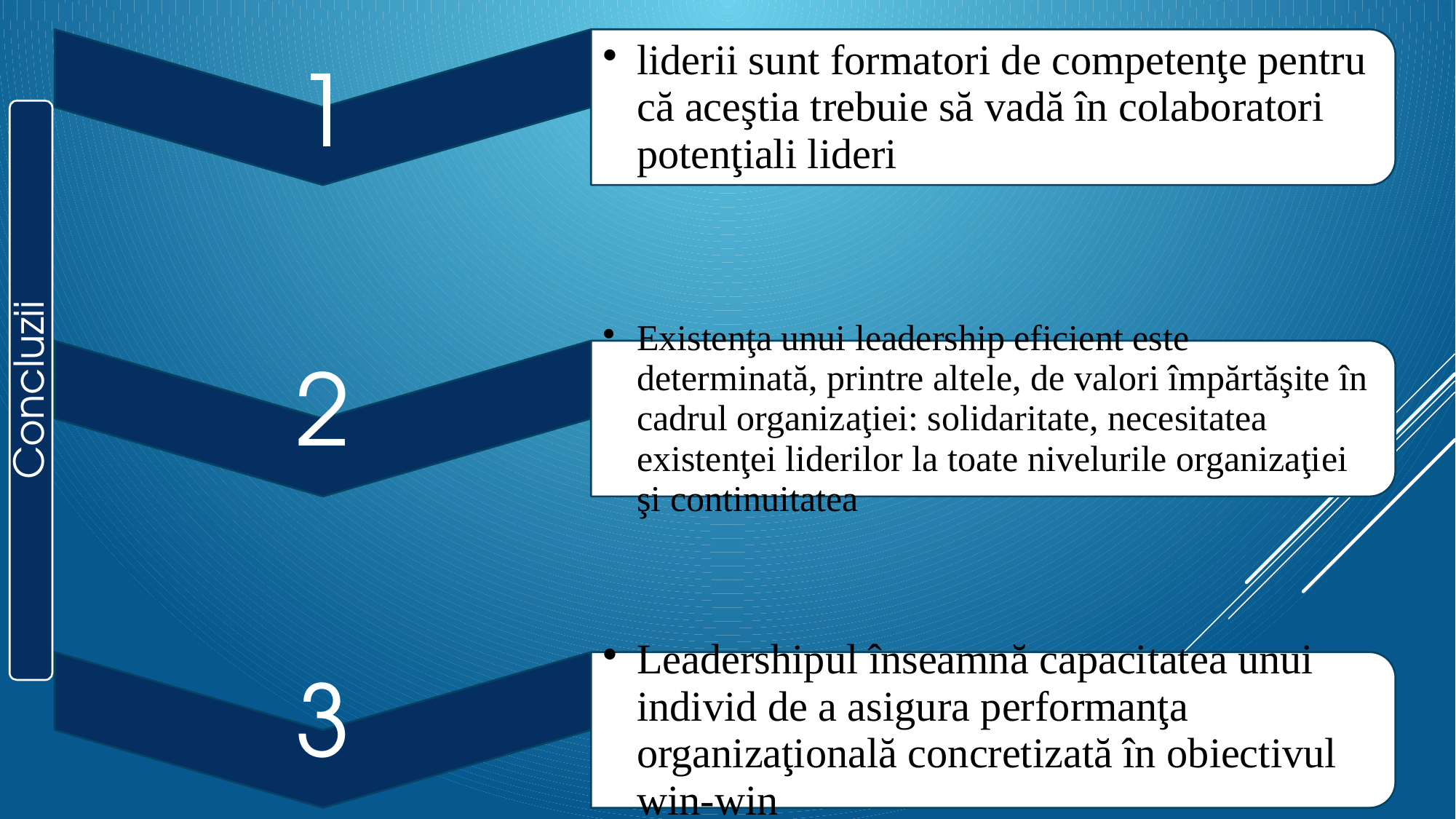

1
liderii sunt formatori de competenţe pentru că aceştia trebuie să vadă în colaboratori potenţiali lideri
2
3
Leadershipul înseamnă capacitatea unui individ de a asigura performanţa organizaţională concretizată în obiectivul win-win
Existenţa unui leadership eficient este determinată, printre altele, de valori împărtăşite în cadrul organizaţiei: solidaritate, necesitatea existenţei liderilor la toate nivelurile organizaţiei şi continuitatea

Concluzii